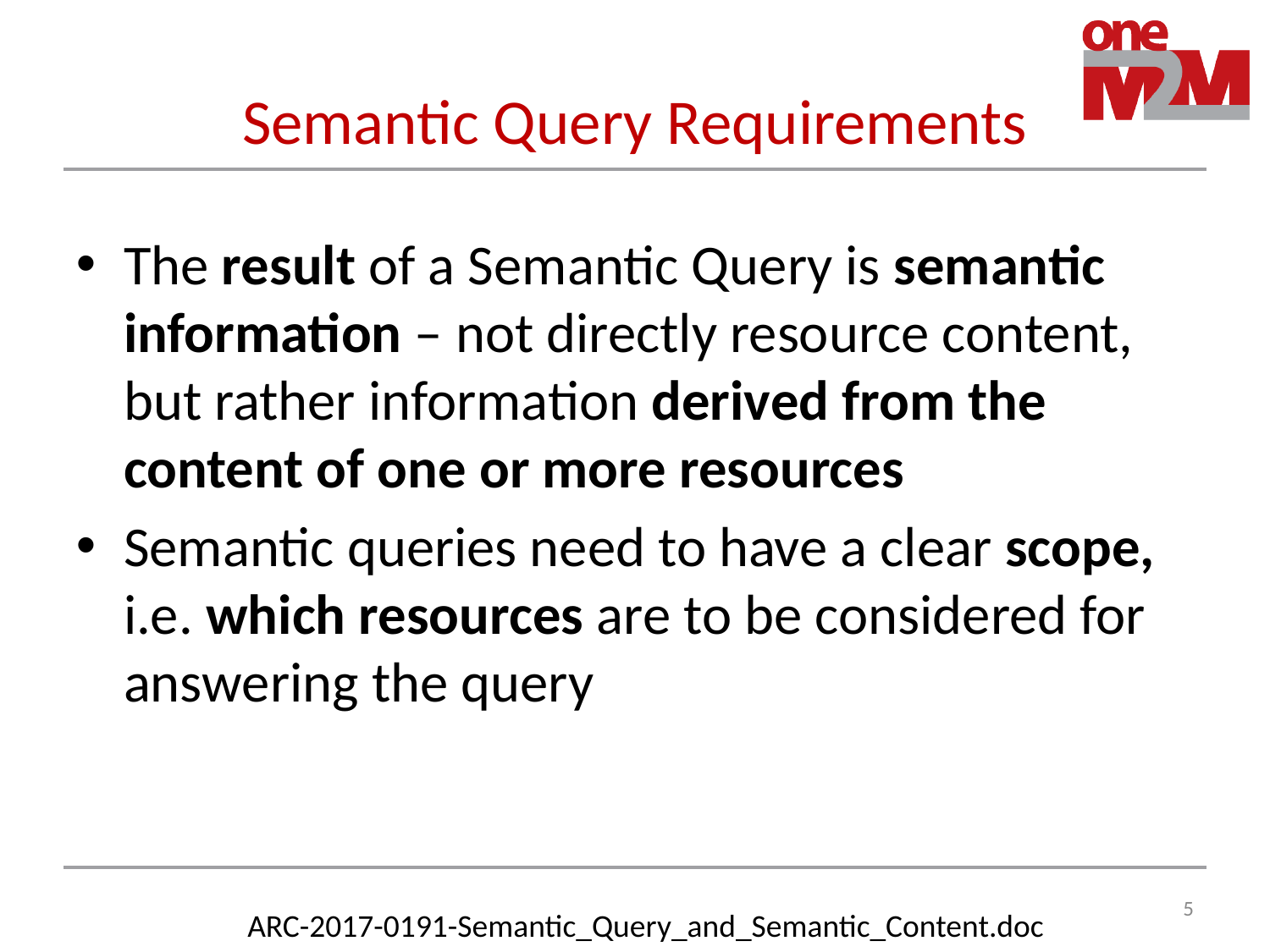

Semantic Query Requirements
The result of a Semantic Query is semantic information – not directly resource content, but rather information derived from the content of one or more resources
Semantic queries need to have a clear scope, i.e. which resources are to be considered for answering the query
5
ARC-2017-0191-Semantic_Query_and_Semantic_Content.doc